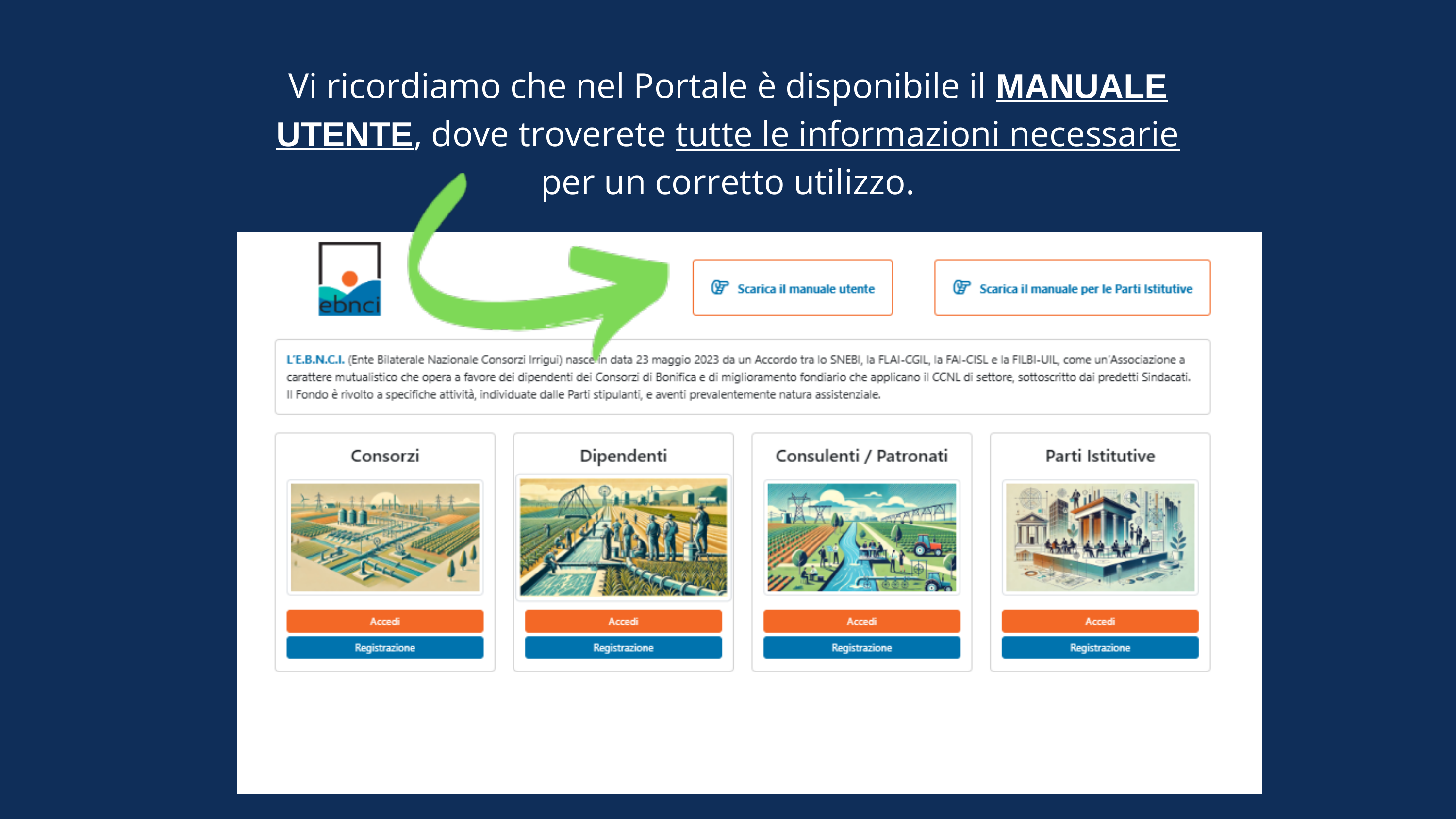

Vi ricordiamo che nel Portale è disponibile il MANUALE UTENTE, dove troverete tutte le informazioni necessarie per un corretto utilizzo.